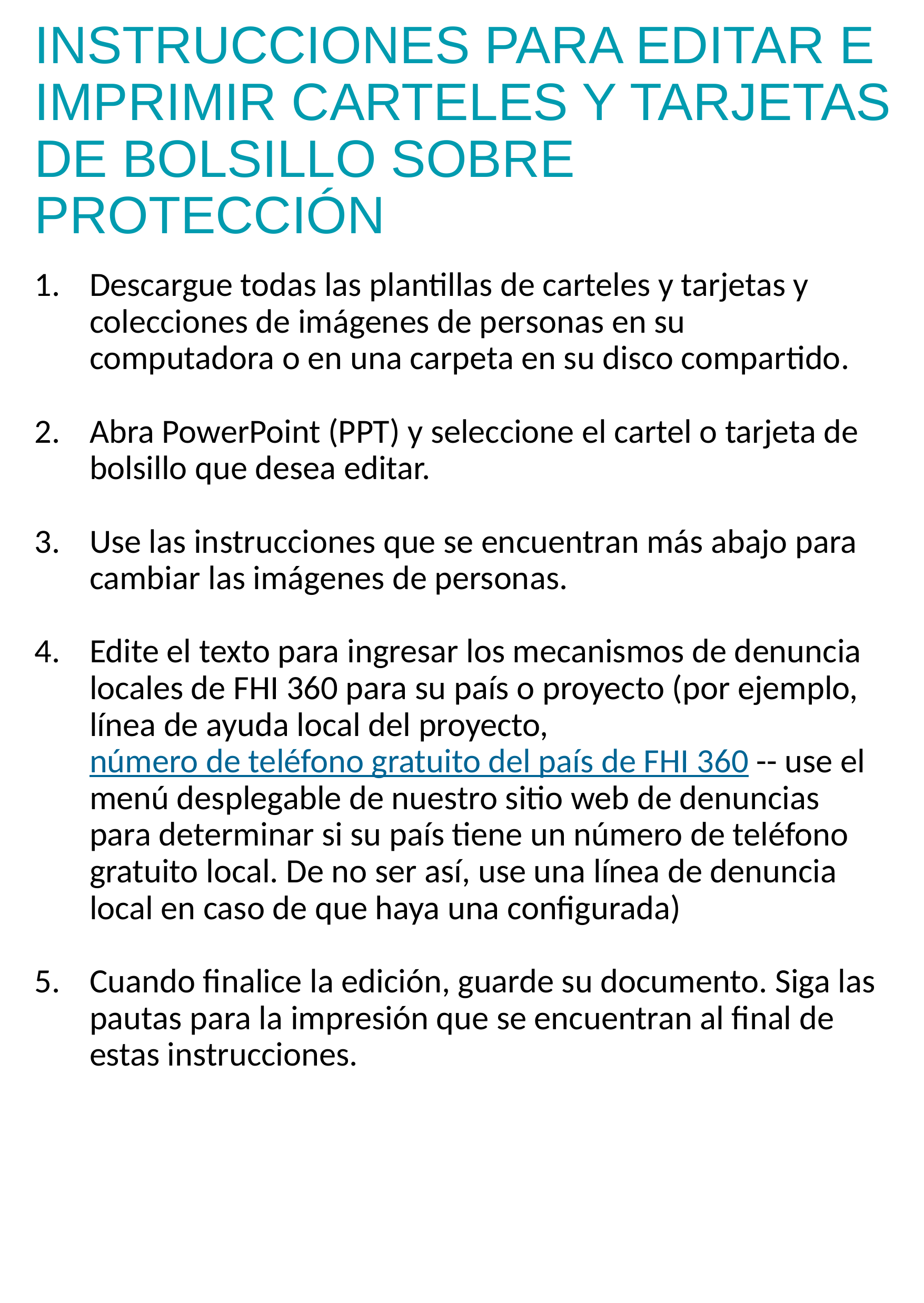

# INSTRUCCIONES PARA EDITAR E IMPRIMIR CARTELES Y TARJETAS DE BOLSILLO SOBRE PROTECCIÓN
Descargue todas las plantillas de carteles y tarjetas y colecciones de imágenes de personas en su computadora o en una carpeta en su disco compartido.

Abra PowerPoint (PPT) y seleccione el cartel o tarjeta de bolsillo que desea editar.

Use las instrucciones que se encuentran más abajo para cambiar las imágenes de personas.

Edite el texto para ingresar los mecanismos de denuncia locales de FHI 360 para su país o proyecto (por ejemplo, línea de ayuda local del proyecto, número de teléfono gratuito del país de FHI 360 -- use el menú desplegable de nuestro sitio web de denuncias para determinar si su país tiene un número de teléfono gratuito local. De no ser así, use una línea de denuncia local en caso de que haya una configurada)

Cuando finalice la edición, guarde su documento. Siga las pautas para la impresión que se encuentran al final de estas instrucciones.